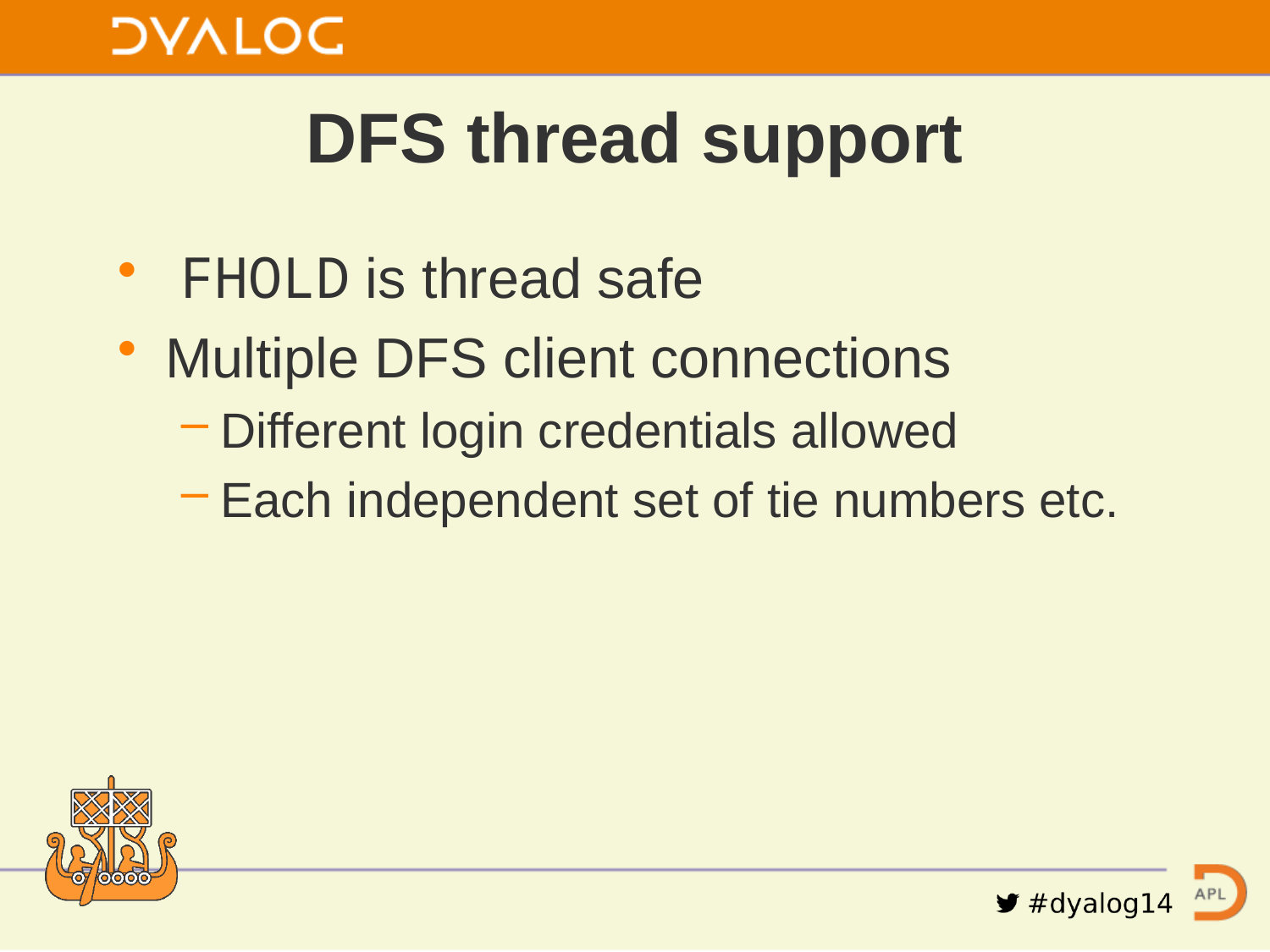

# DFS thread support
 FHOLD is thread safe
Multiple DFS client connections
Different login credentials allowed
Each independent set of tie numbers etc.